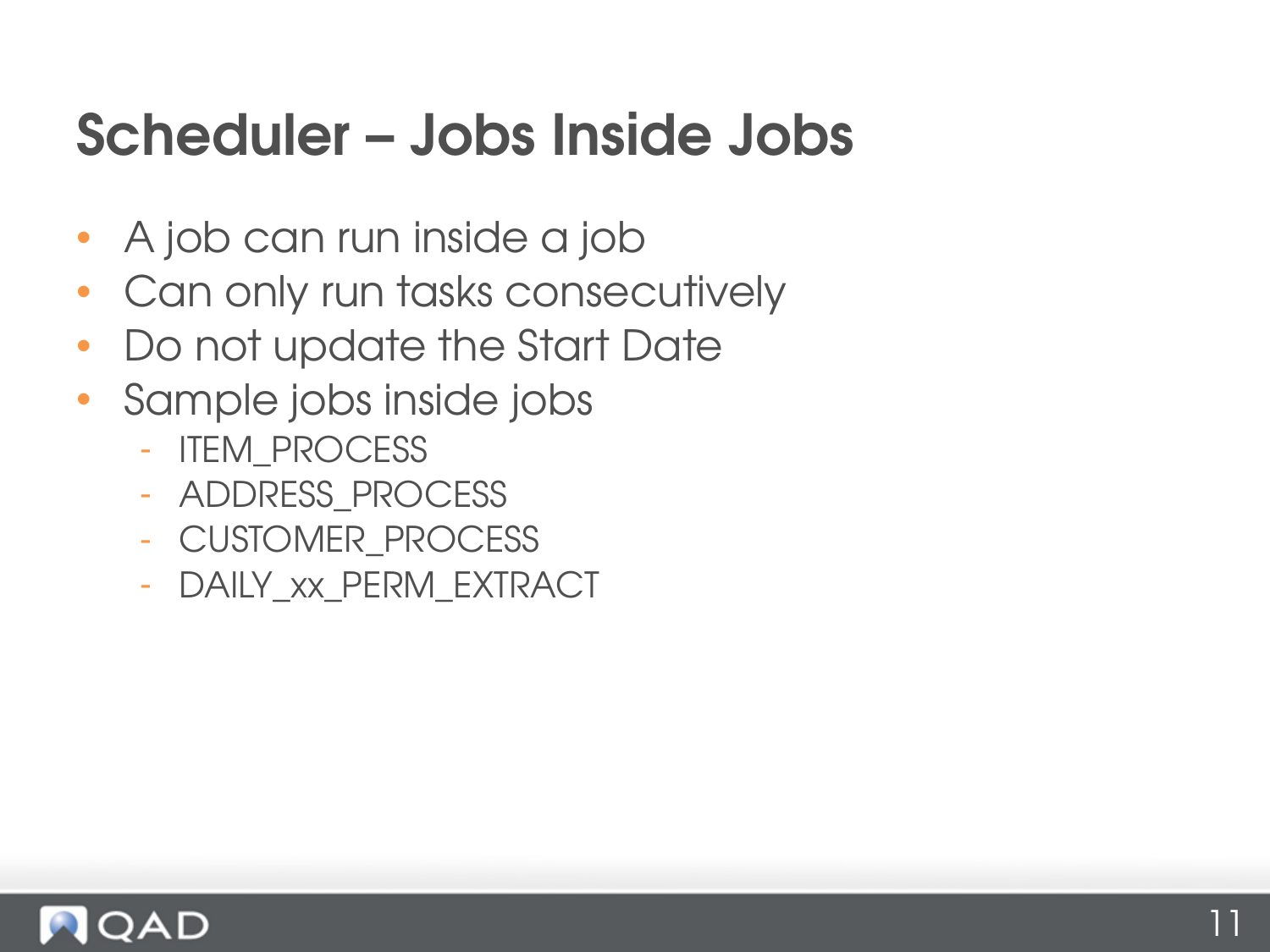

# Scheduler – Jobs Inside Jobs
A job can run inside a job
Can only run tasks consecutively
Do not update the Start Date
Sample jobs inside jobs
ITEM_PROCESS
ADDRESS_PROCESS
CUSTOMER_PROCESS
DAILY_xx_PERM_EXTRACT
11